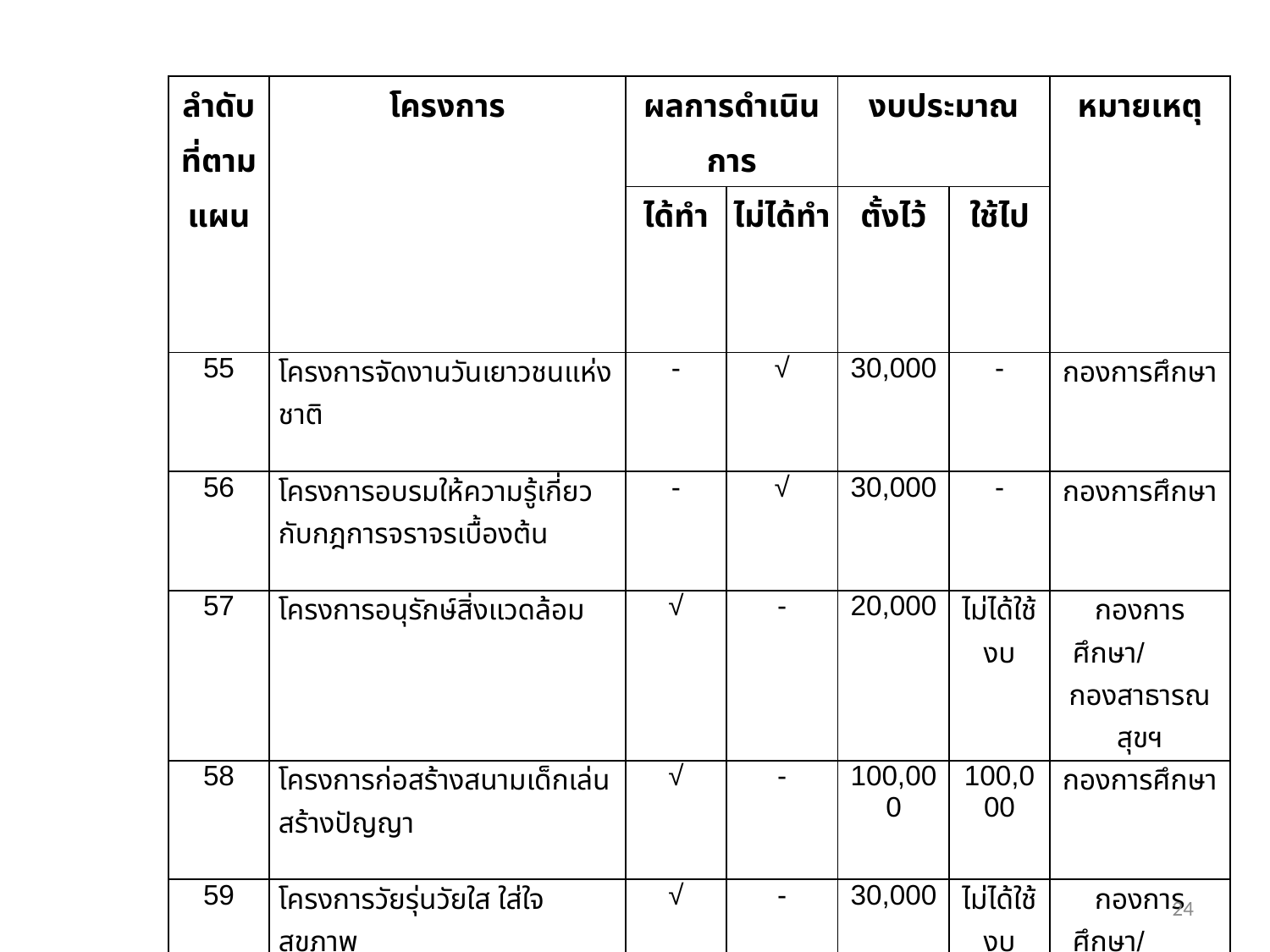

| ลำดับที่ตามแผน | โครงการ | ผลการดำเนินการ |  | งบประมาณ |  | หมายเหตุ |
| --- | --- | --- | --- | --- | --- | --- |
|  |  | ได้ทำ | ไม่ได้ทำ | ตั้งไว้ | ใช้ไป |  |
| 55 | โครงการจัดงานวันเยาวชนแห่งชาติ | - | √ | 30,000 | - | กองการศึกษา |
| 56 | โครงการอบรมให้ความรู้เกี่ยวกับกฎการจราจรเบื้องต้น | - | √ | 30,000 | - | กองการศึกษา |
| 57 | โครงการอนุรักษ์สิ่งแวดล้อม | √ | - | 20,000 | ไม่ได้ใช้งบ | กองการศึกษา/ กองสาธารณสุขฯ |
| 58 | โครงการก่อสร้างสนามเด็กเล่นสร้างปัญญา | √ | - | 100,000 | 100,000 | กองการศึกษา |
| 59 | โครงการวัยรุ่นวัยใส ใส่ใจ สุขภาพ | √ | - | 30,000 | ไม่ได้ใช้งบ | กองการศึกษา/ กองสาธารณสุขฯ |
24